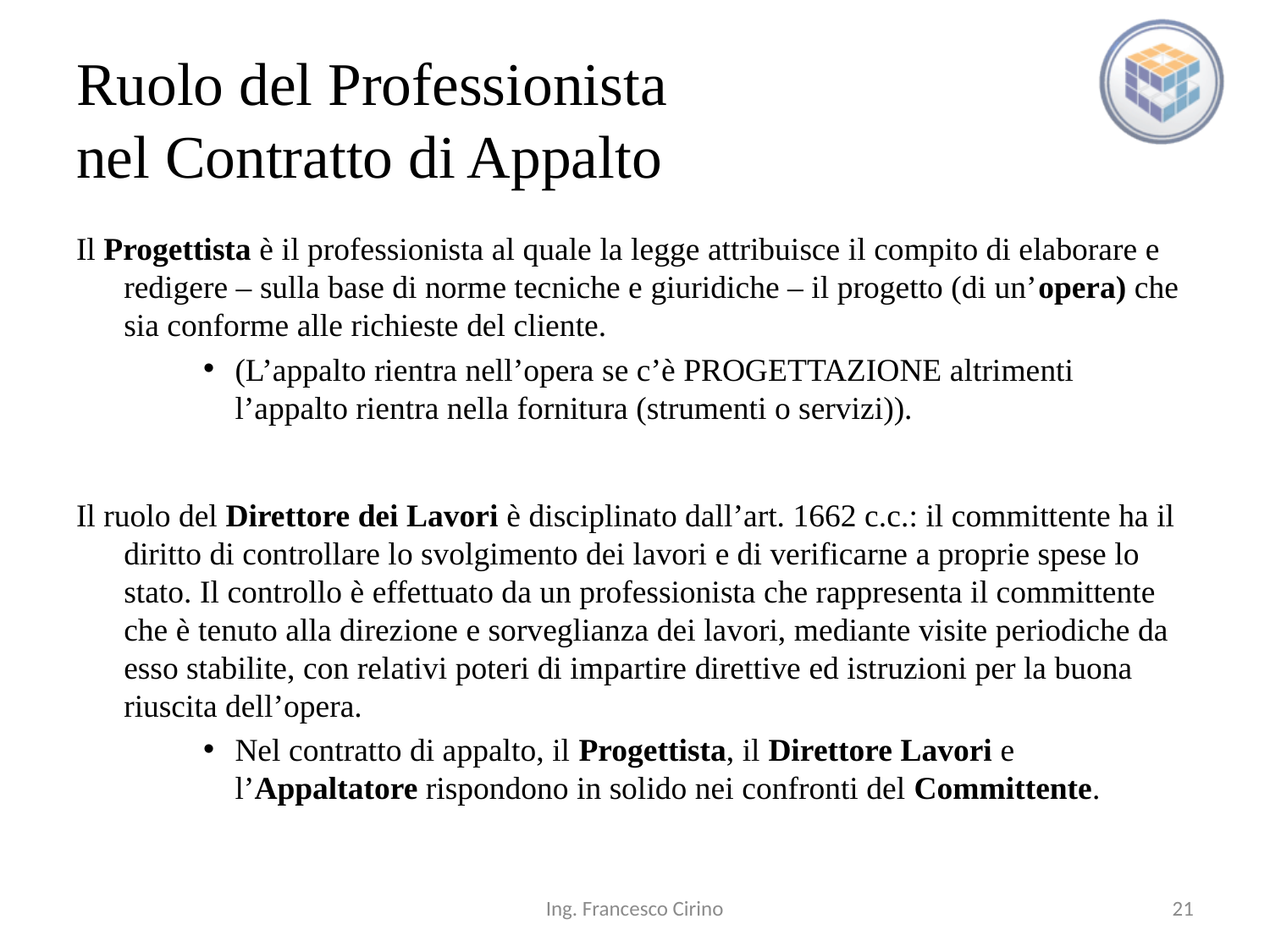

# Ruolo del Professionista nel Contratto di Appalto
Il Progettista è il professionista al quale la legge attribuisce il compito di elaborare e redigere – sulla base di norme tecniche e giuridiche – il progetto (di un’opera) che sia conforme alle richieste del cliente.
(L’appalto rientra nell’opera se c’è PROGETTAZIONE altrimenti l’appalto rientra nella fornitura (strumenti o servizi)).

Il ruolo del Direttore dei Lavori è disciplinato dall’art. 1662 c.c.: il committente ha il diritto di controllare lo svolgimento dei lavori e di verificarne a proprie spese lo stato. Il controllo è effettuato da un professionista che rappresenta il committente che è tenuto alla direzione e sorveglianza dei lavori, mediante visite periodiche da esso stabilite, con relativi poteri di impartire direttive ed istruzioni per la buona riuscita dell’opera.
Nel contratto di appalto, il Progettista, il Direttore Lavori e l’Appaltatore rispondono in solido nei confronti del Committente.
Ing. Francesco Cirino
21